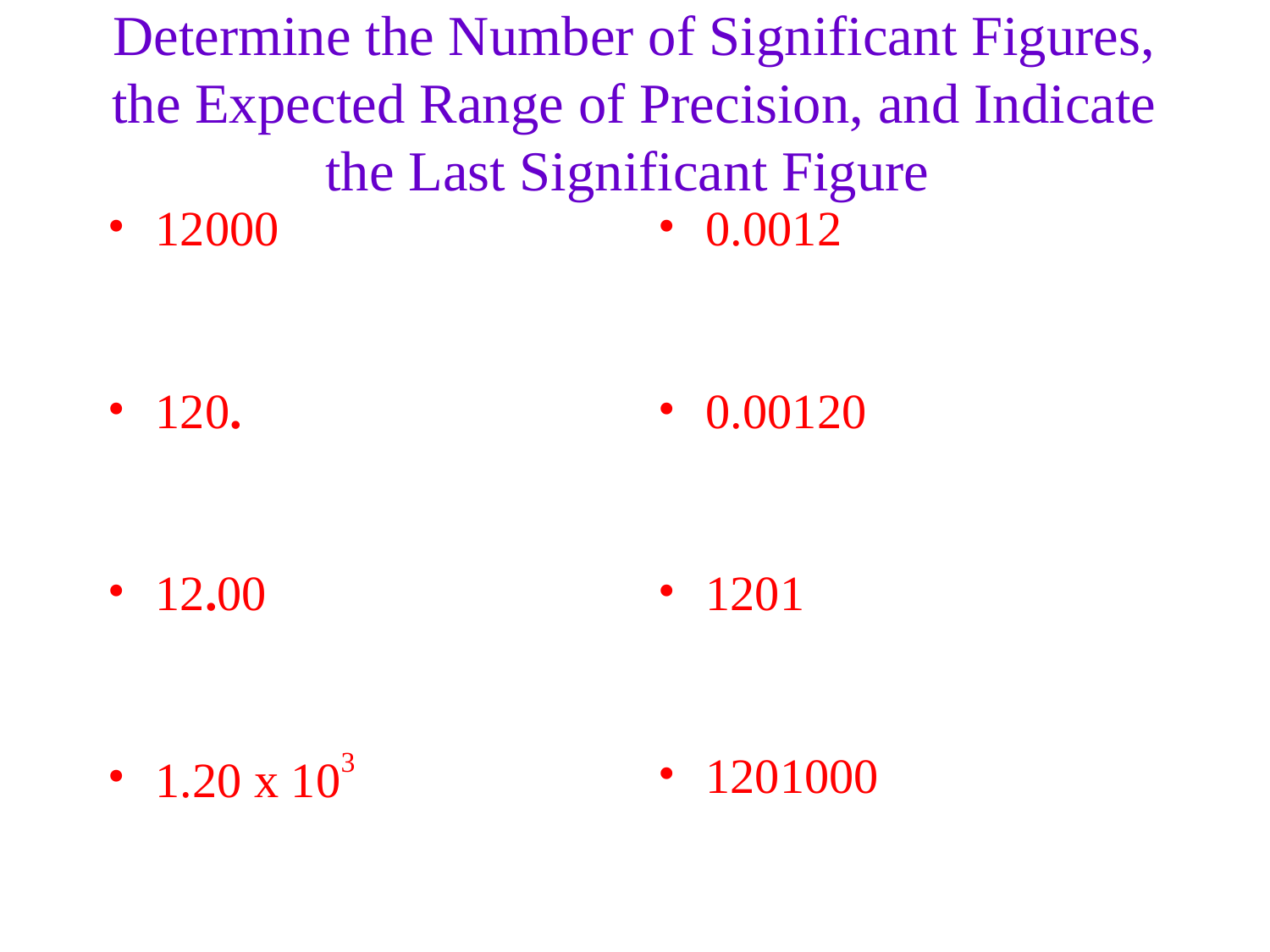

Determine the Number of Significant Figures, the Expected Range of Precision, and Indicate the Last Significant Figure
12000
120.
12.00
1.20 x 103
0.0012
0.00120
1201
1201000